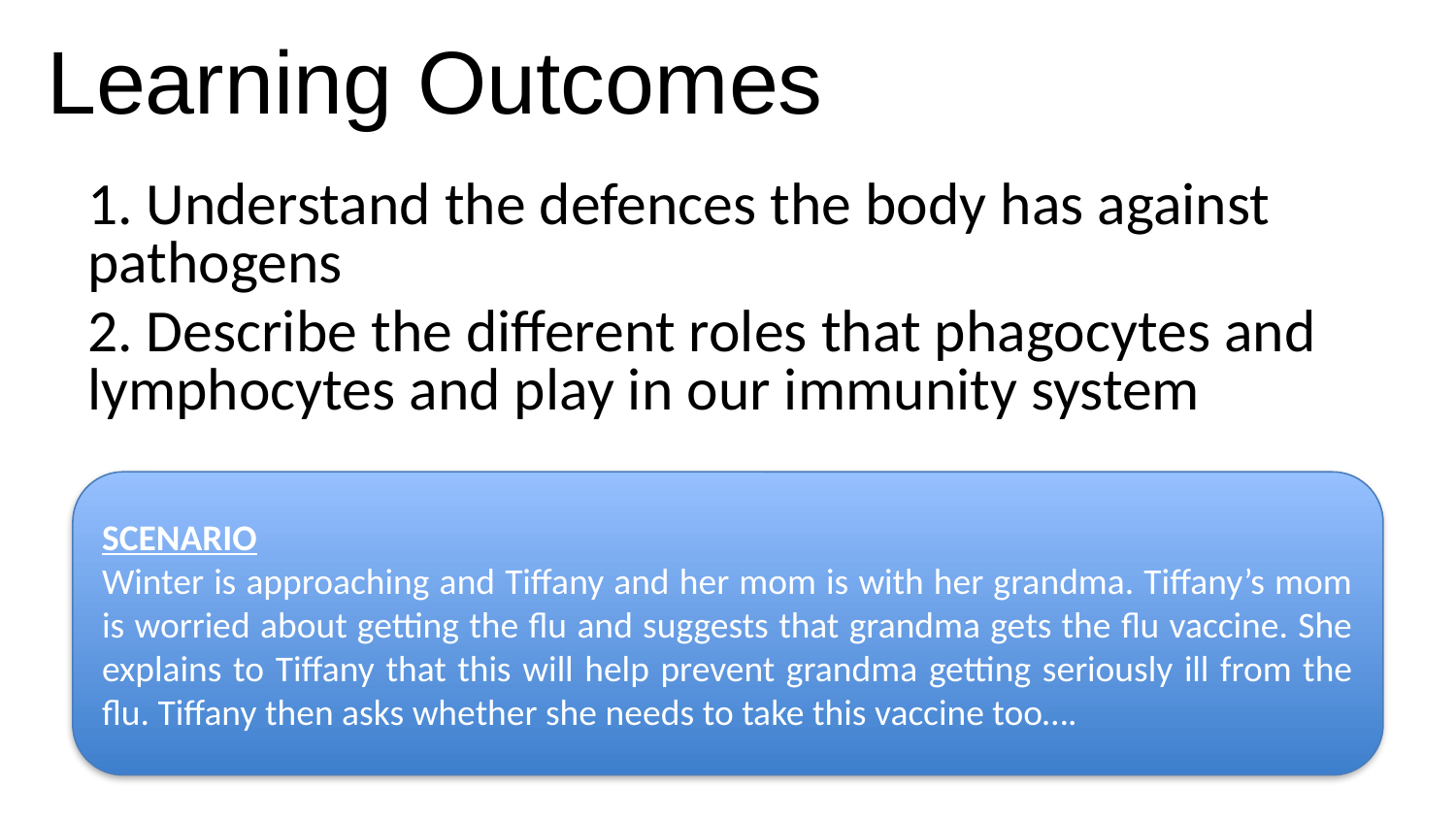

Learning Outcomes
1. Understand the defences the body has against pathogens
2. Describe the different roles that phagocytes and lymphocytes and play in our immunity system
SCENARIO
Winter is approaching and Tiffany and her mom is with her grandma. Tiffany’s mom is worried about getting the flu and suggests that grandma gets the flu vaccine. She explains to Tiffany that this will help prevent grandma getting seriously ill from the flu. Tiffany then asks whether she needs to take this vaccine too….